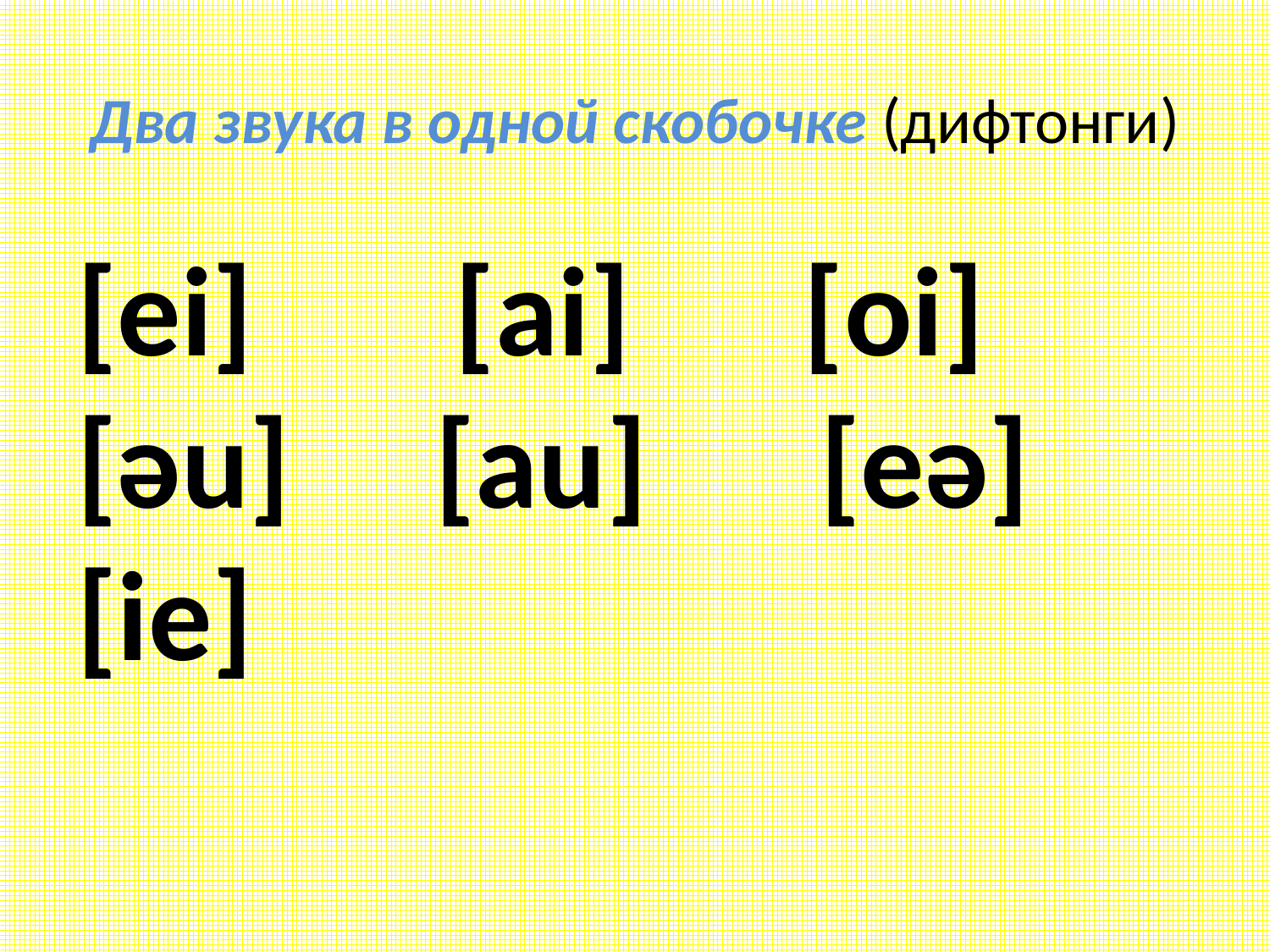

# Два звука в одной скобочке (дифтонги)
[ei]       [ai]      [oi]     [əu]     [au]      [eə]     [ie]